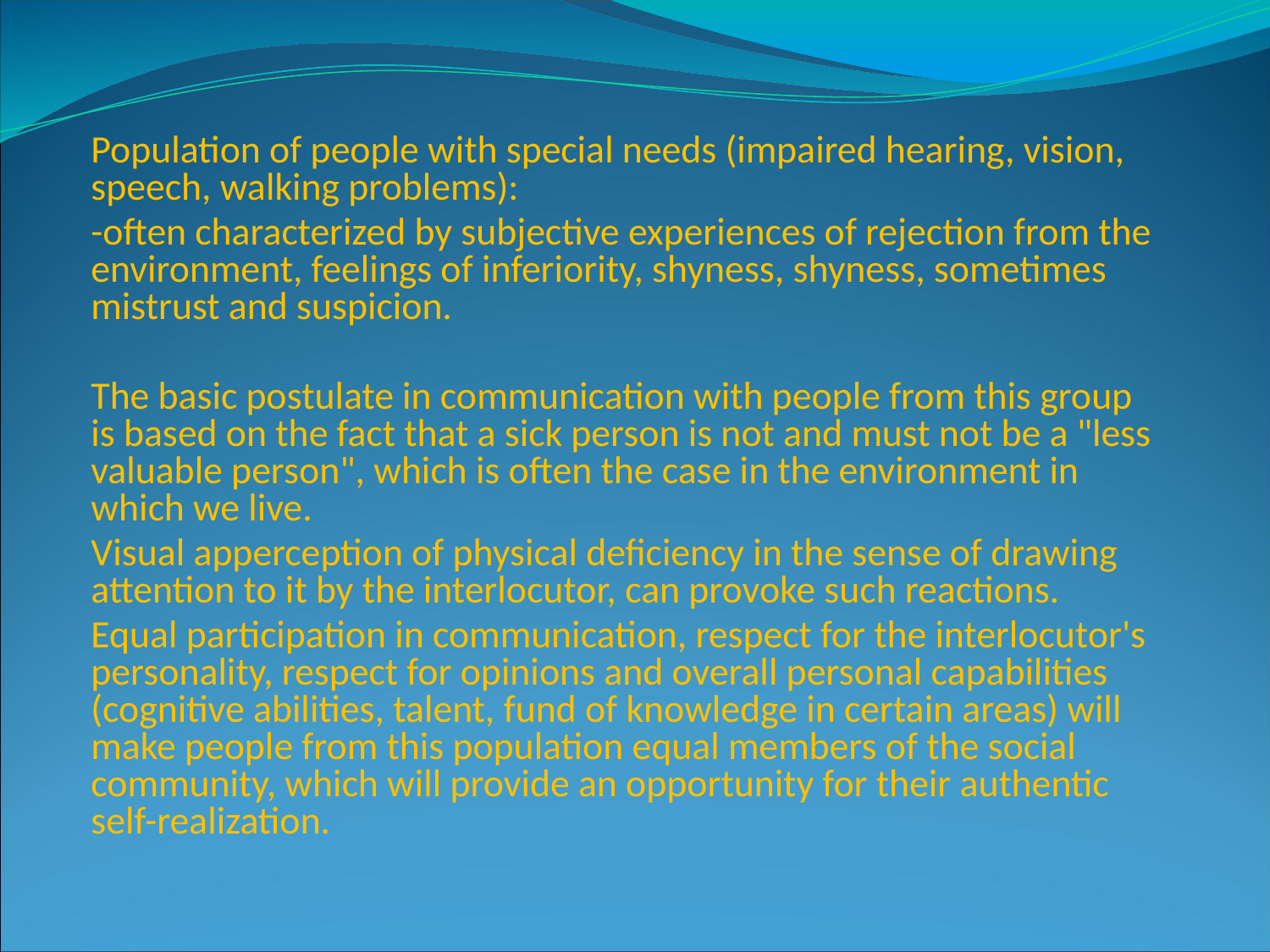

Population of people with special needs (impaired hearing, vision, speech, walking problems):
-often characterized by subjective experiences of rejection from the environment, feelings of inferiority, shyness, shyness, sometimes mistrust and suspicion.

The basic postulate in communication with people from this group is based on the fact that a sick person is not and must not be a "less valuable person", which is often the case in the environment in which we live.
Visual apperception of physical deficiency in the sense of drawing attention to it by the interlocutor, can provoke such reactions.
Equal participation in communication, respect for the interlocutor's personality, respect for opinions and overall personal capabilities (cognitive abilities, talent, fund of knowledge in certain areas) will make people from this population equal members of the social community, which will provide an opportunity for their authentic self-realization.